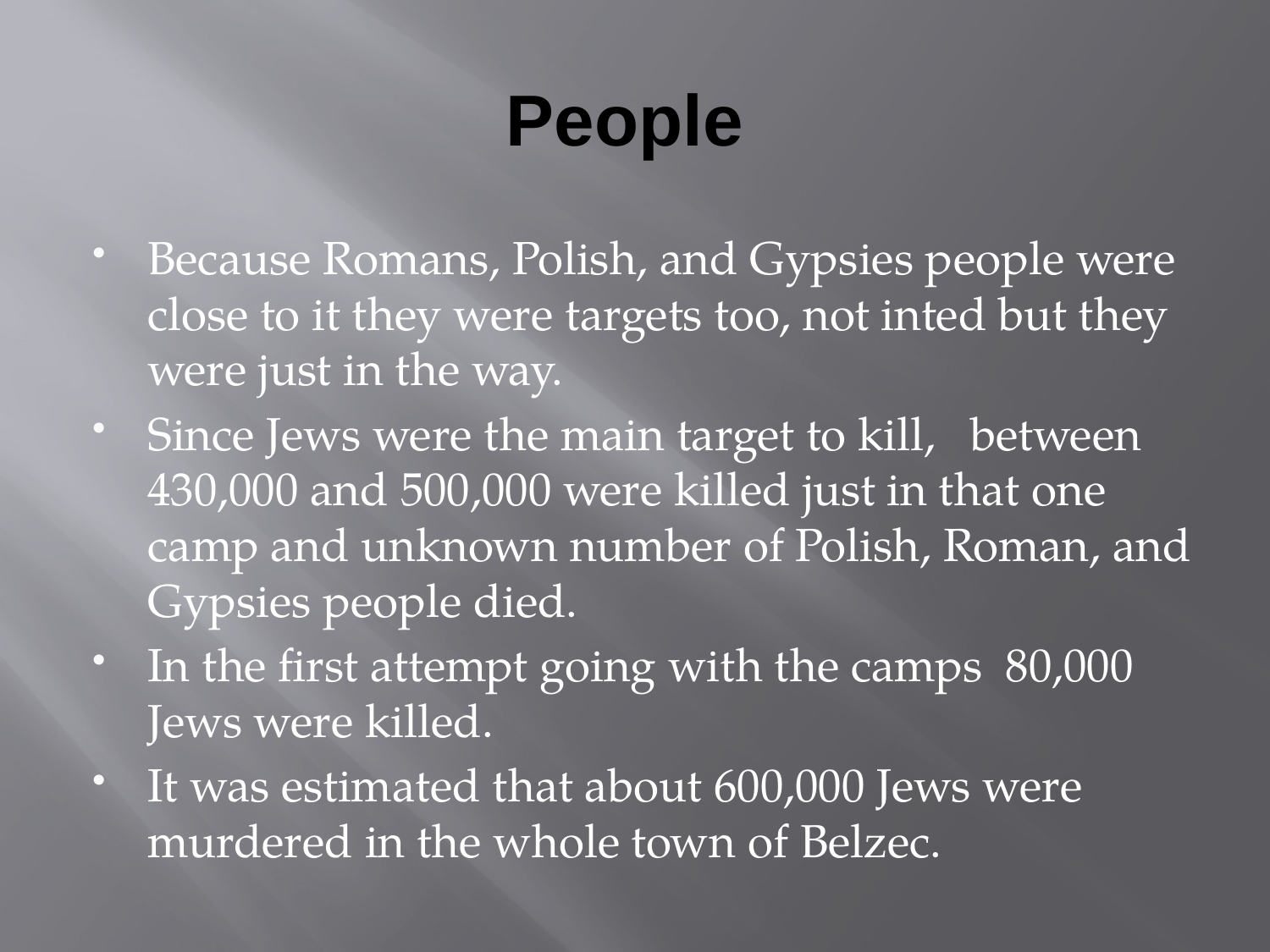

# People
Because Romans, Polish, and Gypsies people were close to it they were targets too, not inted but they were just in the way.
Since Jews were the main target to kill,   between 430,000 and 500,000 were killed just in that one camp and unknown number of Polish, Roman, and Gypsies people died.
In the first attempt going with the camps  80,000 Jews were killed.
It was estimated that about 600,000 Jews were murdered in the whole town of Belzec.